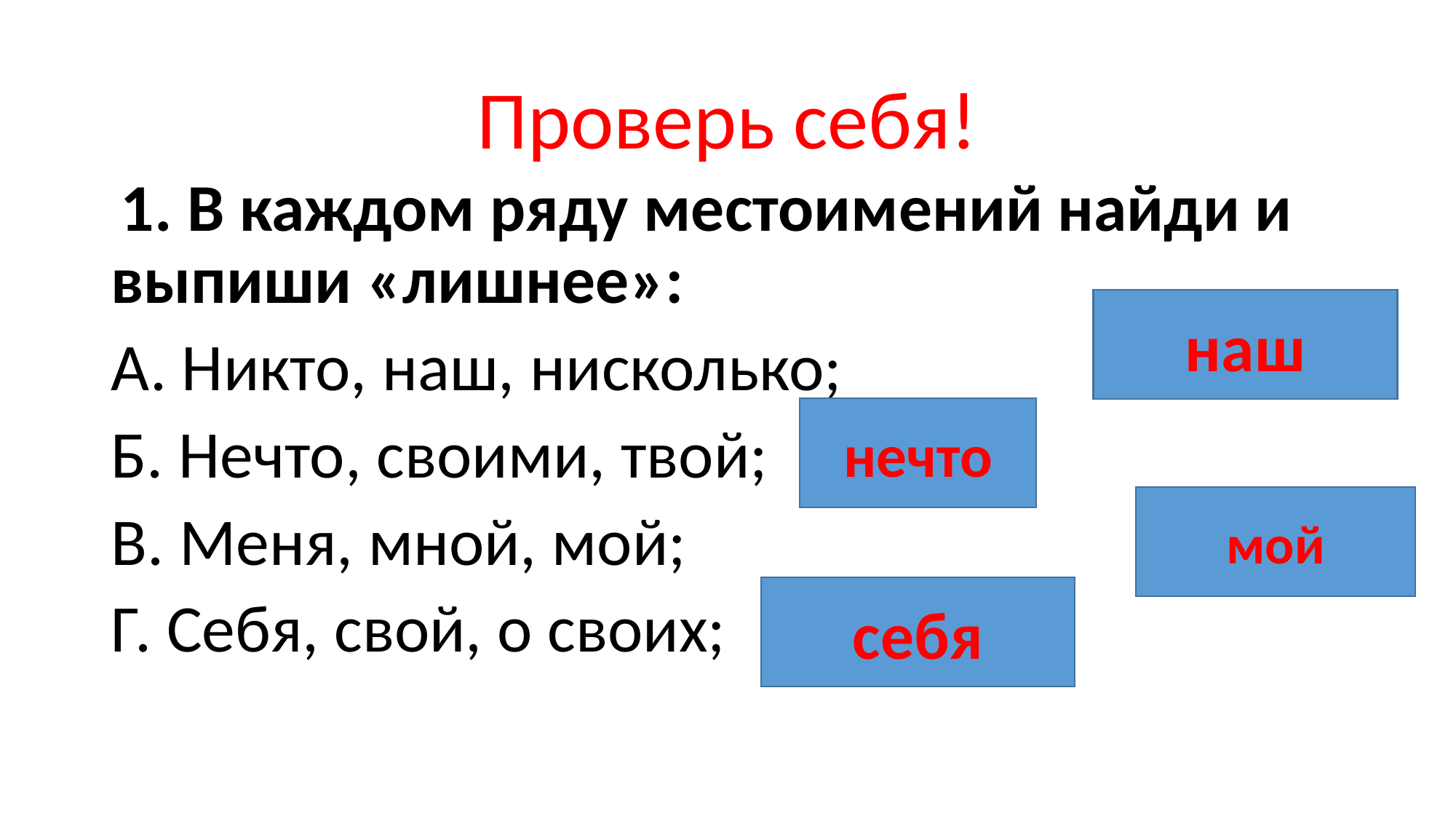

# Проверь себя!
 1. В каждом ряду местоимений найди и выпиши «лишнее»:
А. Никто, наш, нисколько;
Б. Нечто, своими, твой;
В. Меня, мной, мой;
Г. Себя, свой, о своих;

наш
нечто
мой
себя